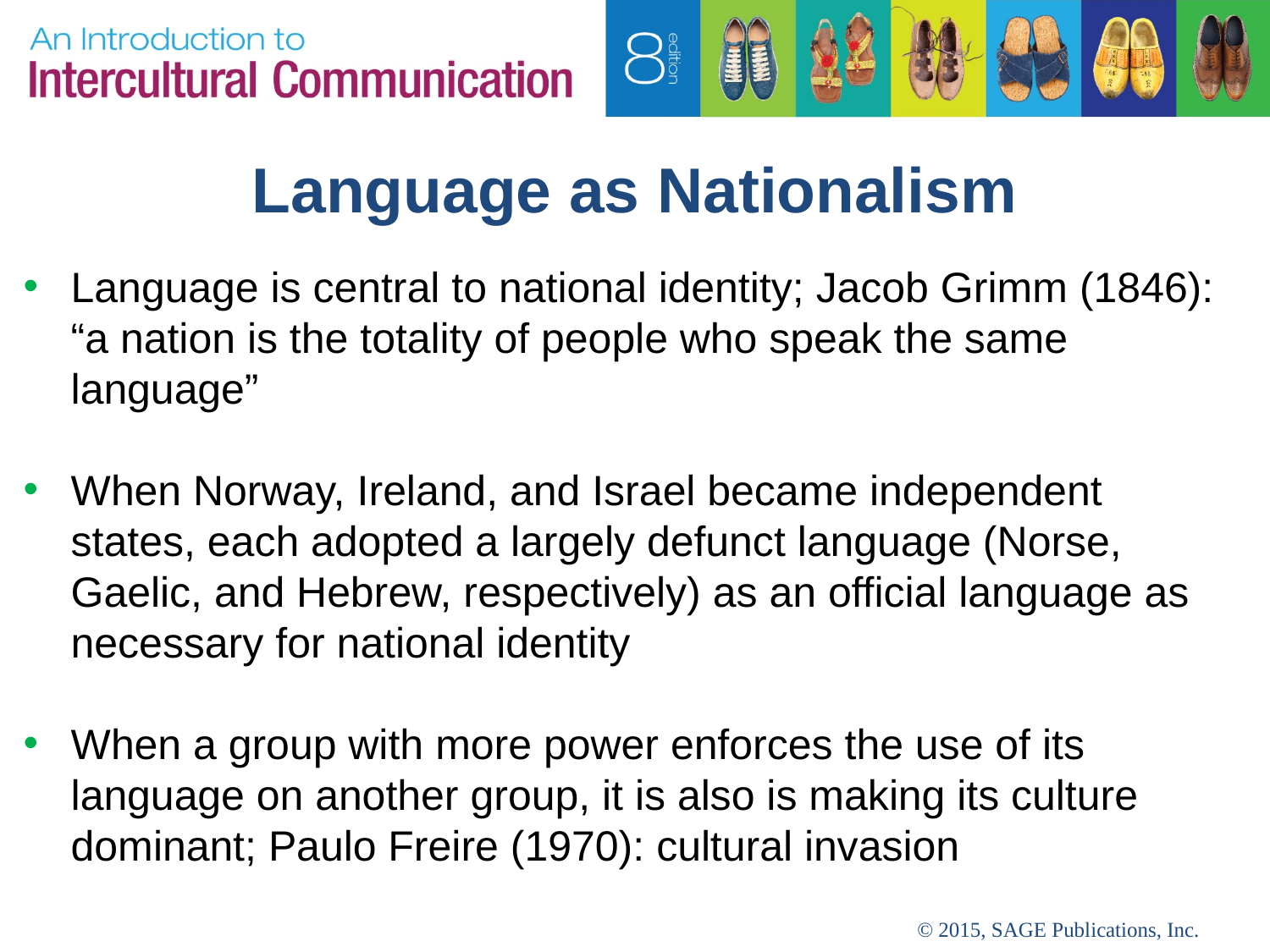

# Language as Nationalism
Language is central to national identity; Jacob Grimm (1846): “a nation is the totality of people who speak the same language”

When Norway, Ireland, and Israel became independent states, each adopted a largely defunct language (Norse, Gaelic, and Hebrew, respectively) as an official language as necessary for national identity

When a group with more power enforces the use of its language on another group, it is also is making its culture dominant; Paulo Freire (1970): cultural invasion
© 2015, SAGE Publications, Inc.